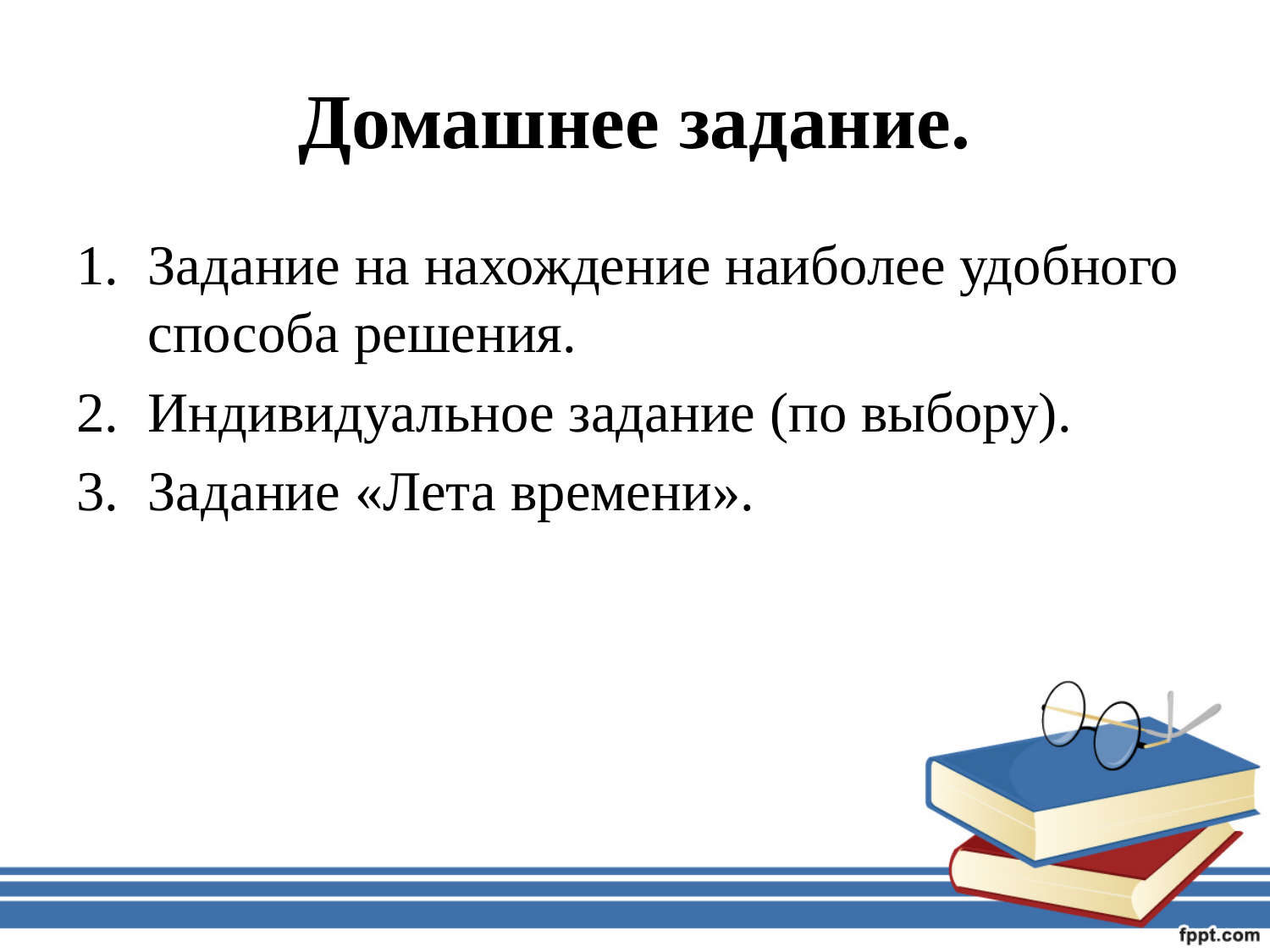

# Домашнее задание.
Задание на нахождение наиболее удобного способа решения.
Индивидуальное задание (по выбору).
Задание «Лета времени».